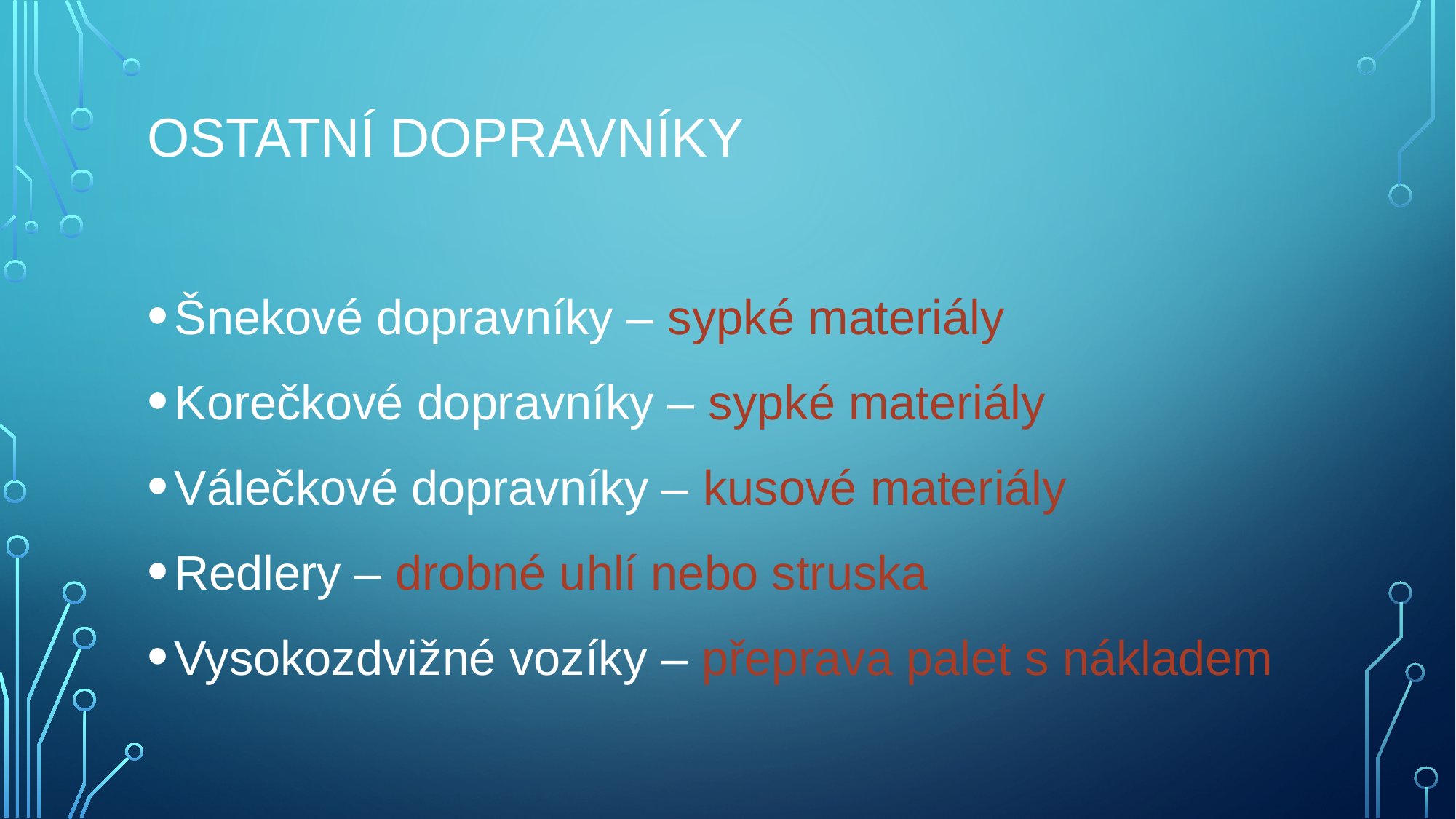

# Ostatní dopravníky
Šnekové dopravníky – sypké materiály
Korečkové dopravníky – sypké materiály
Válečkové dopravníky – kusové materiály
Redlery – drobné uhlí nebo struska
Vysokozdvižné vozíky – přeprava palet s nákladem